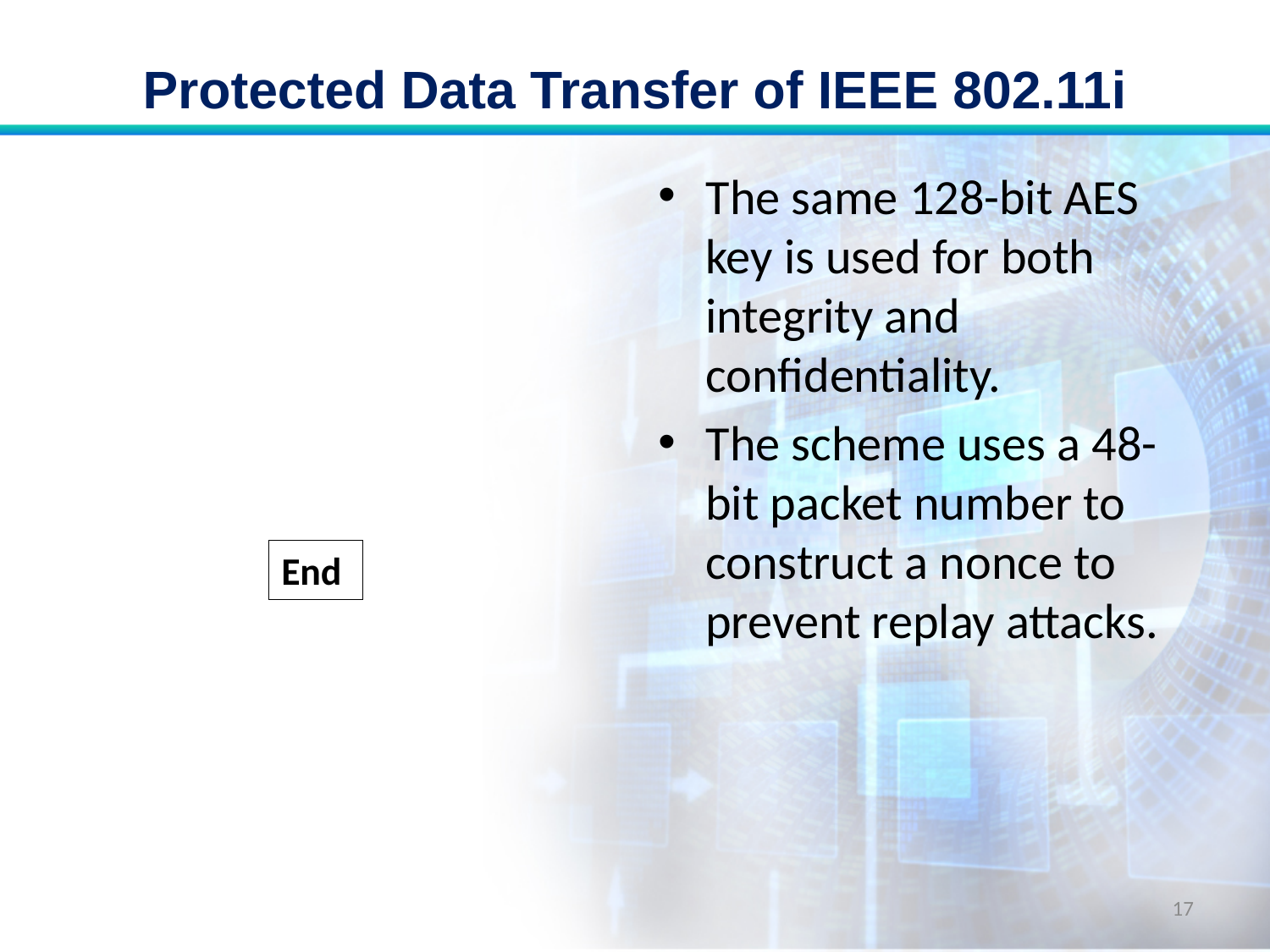

# Protected Data Transfer of IEEE 802.11i
The same 128-bit AES key is used for both integrity and confidentiality.
The scheme uses a 48-bit packet number to construct a nonce to prevent replay attacks.
End
17